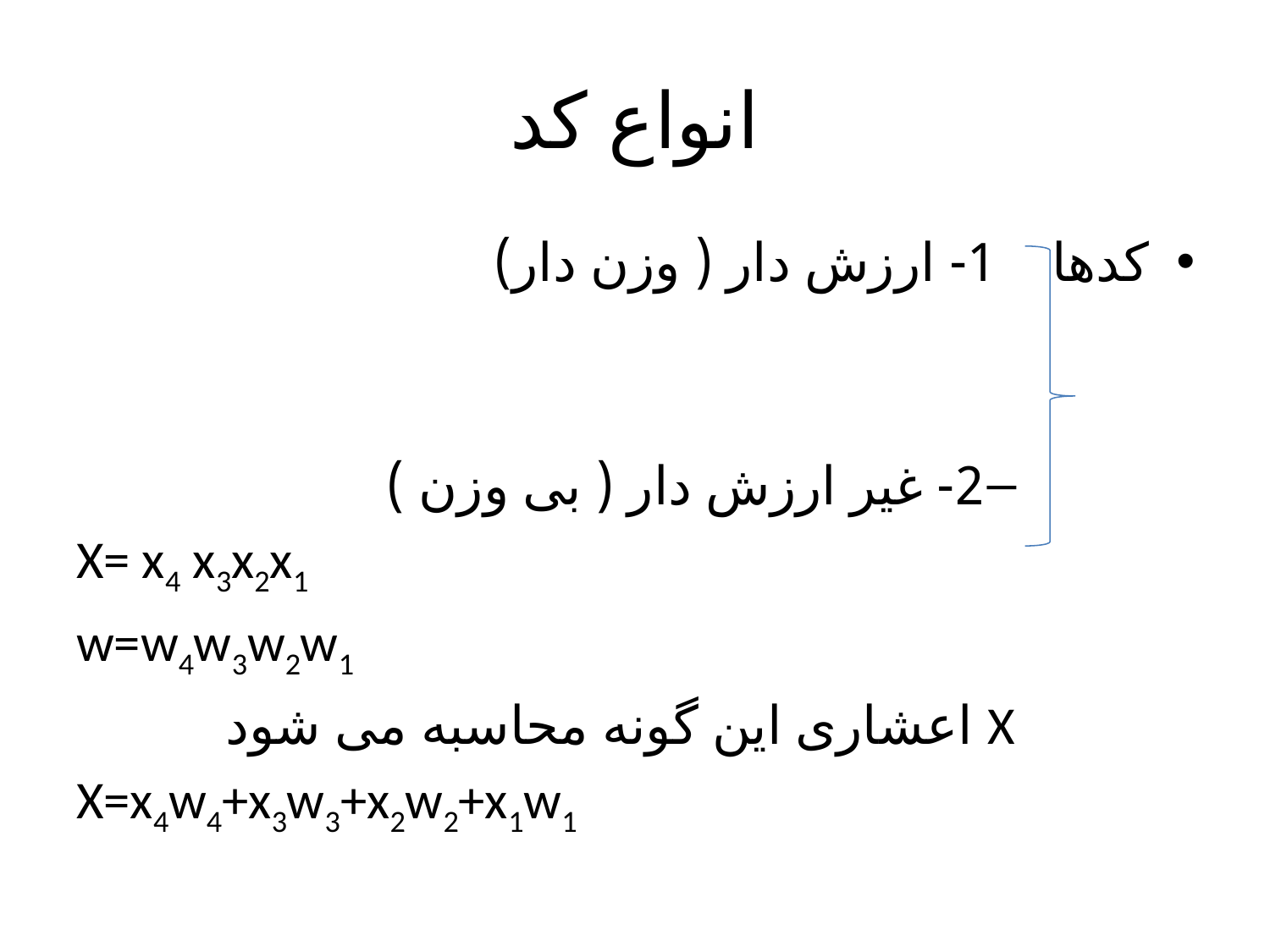

# انواع کد
کدها    1- ارزش دار ( وزن دار)

2- غیر ارزش دار ( بی وزن )
X= x4 x3x2x1
w=w4w3w2w1
X اعشاری این گونه محاسبه می شود
X=x4w4+x3w3+x2w2+x1w1